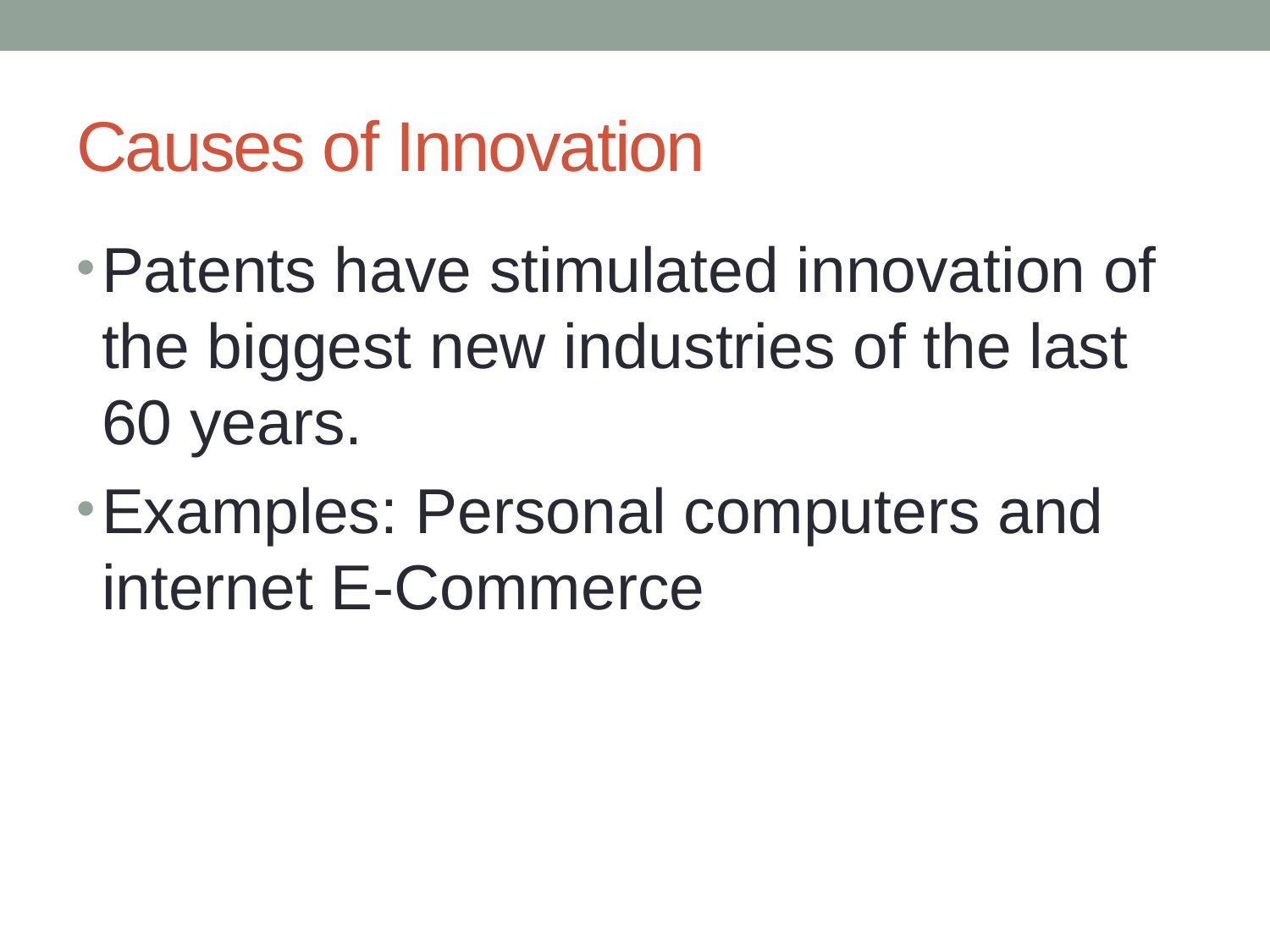

# Causes of Innovation
Patents have stimulated innovation of the biggest new industries of the last 60 years.
Examples: Personal computers and internet E-Commerce